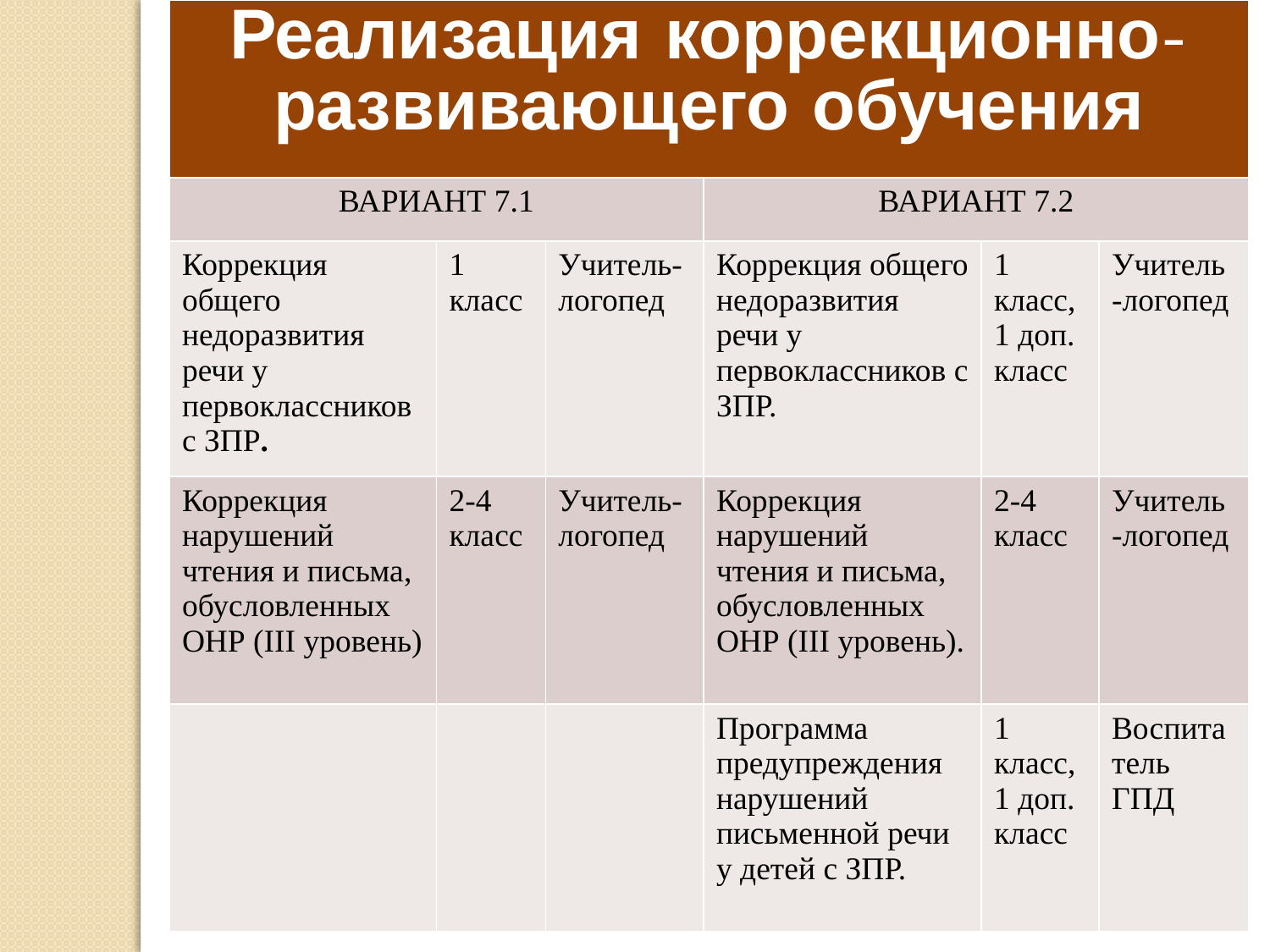

| Реализация коррекционно-развивающего обучения |  |  |  |  |  |
| --- | --- | --- | --- | --- | --- |
| ВАРИАНТ 7.1 |  |  | ВАРИАНТ 7.2 |  |  |
| Коррекция общего недоразвития речи у первоклассников с ЗПР. | 1 класс | Учитель-логопед | Коррекция общего недоразвития речи у первоклассников с ЗПР. | 1 класс, 1 доп. класс | Учитель-логопед |
| Коррекция нарушений чтения и письма, обусловленных ОНР (III уровень) | 2-4 класс | Учитель-логопед | Коррекция нарушений чтения и письма, обусловленных ОНР (III уровень). | 2-4 класс | Учитель-логопед |
|  |  |  | Программа предупреждения нарушений письменной речи у детей с ЗПР. | 1 класс, 1 доп. класс | Воспитатель ГПД |